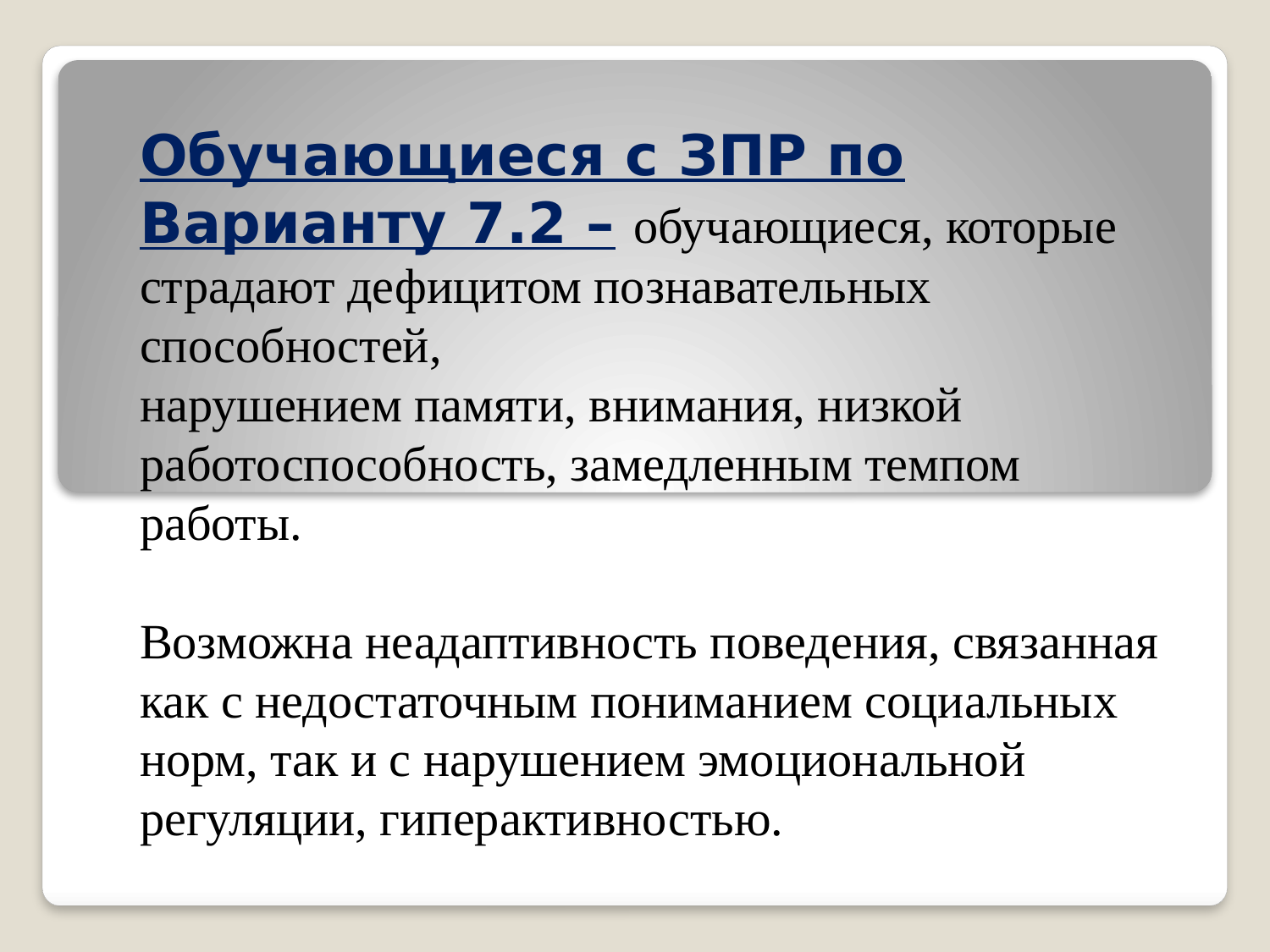

Обучающиеся с ЗПР по Варианту 7.2 – обучающиеся, которые страдают дефицитом познавательных способностей,
нарушением памяти, внимания, низкой работоспособность, замедленным темпом работы.

Возможна неадаптивность поведения, связанная как с недостаточным пониманием социальных норм, так и с нарушением эмоциональной регуляции, гиперактивностью.